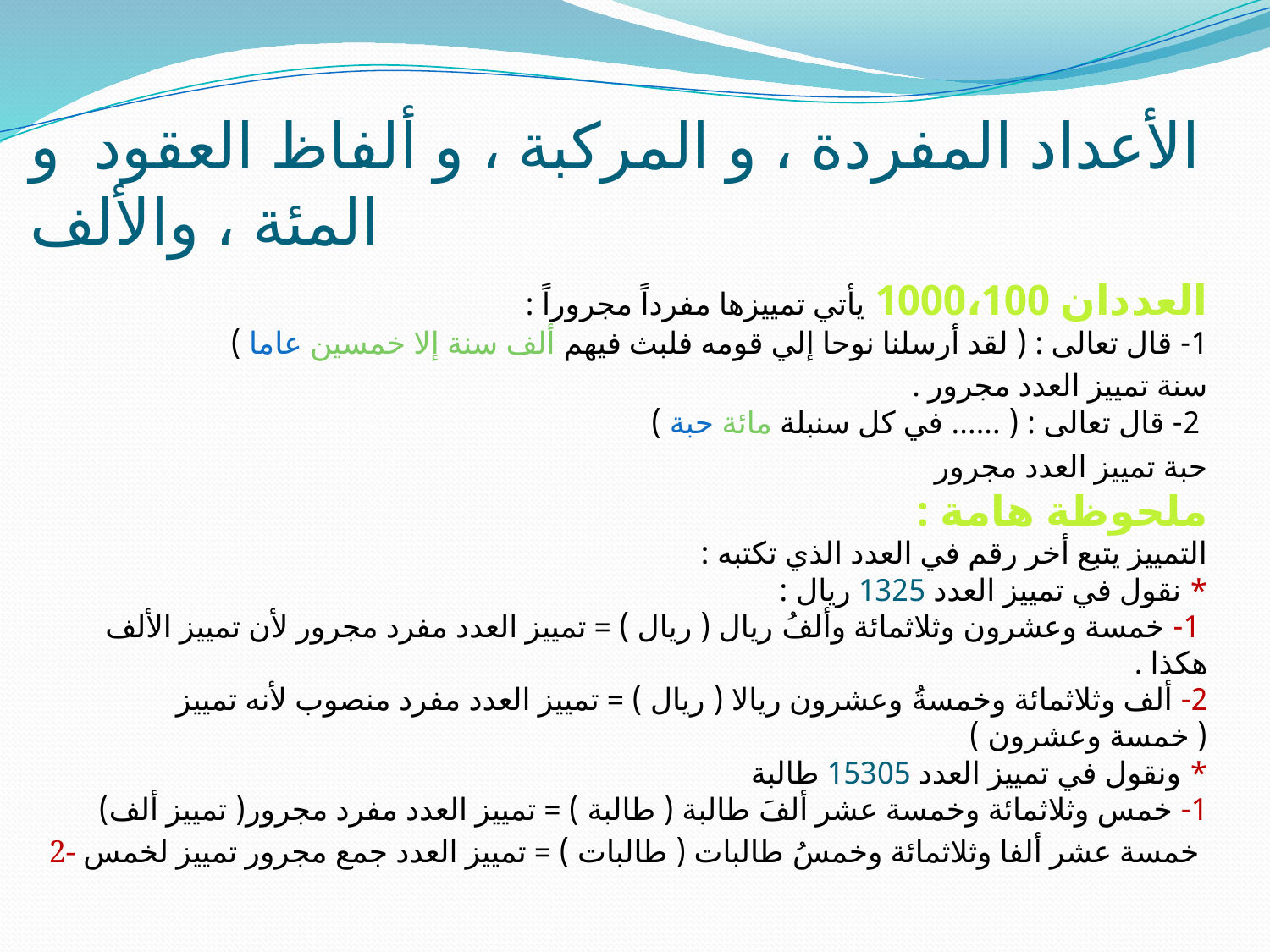

# الأعداد المفردة ، و المركبة ، و ألفاظ العقود  و المئة ، والألف
العددان 1000،100 يأتي تمييزها مفرداً مجروراً : 
1- قال تعالى : ( لقد أرسلنا نوحا إلي قومه فلبث فيهم ألف سنة إلا خمسين عاما )
 سنة تمييز العدد مجرور . 
2- قال تعالى : ( ...... في كل سنبلة مائة حبة )
 حبة تمييز العدد مجرور 
ملحوظة هامة : 
التمييز يتبع أخر رقم في العدد الذي تكتبه : 
* نقول في تمييز العدد 1325 ريال : 
 1- خمسة وعشرون وثلاثمائة وألفُ ريال ( ريال ) = تمييز العدد مفرد مجرور لأن تمييز الألف هكذا . 
2- ألف وثلاثمائة وخمسةُ وعشرون ريالا ( ريال ) = تمييز العدد مفرد منصوب لأنه تمييز ( خمسة وعشرون ) 
* ونقول في تمييز العدد 15305 طالبة 
1- خمس وثلاثمائة وخمسة عشر ألفَ طالبة ( طالبة ) = تمييز العدد مفرد مجرور( تمييز ألف)
2- خمسة عشر ألفا وثلاثمائة وخمسُ طالبات ( طالبات ) = تمييز العدد جمع مجرور تمييز لخمس